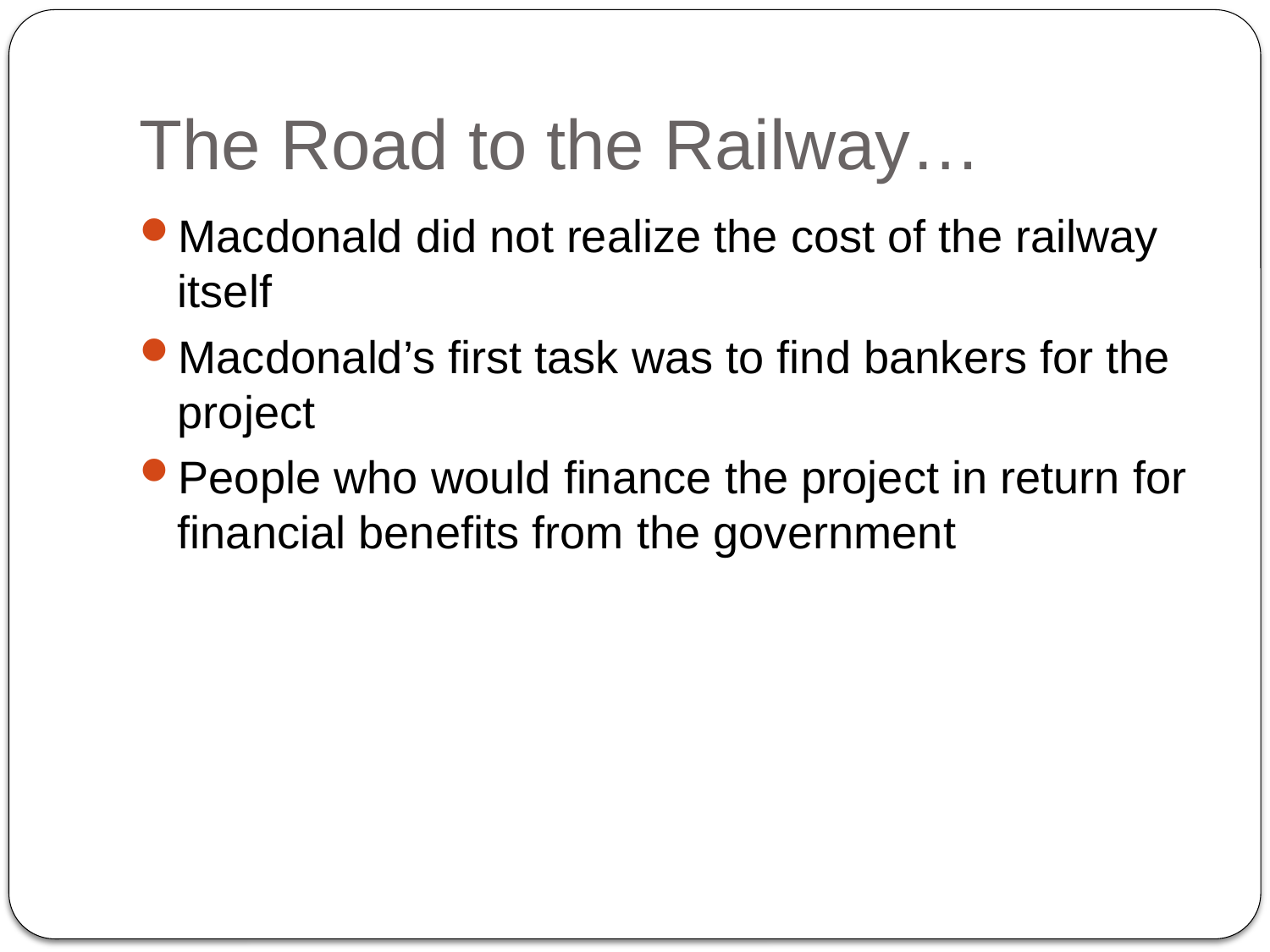

# The Road to the Railway…
Macdonald did not realize the cost of the railway itself
Macdonald’s first task was to find bankers for the project
People who would finance the project in return for financial benefits from the government